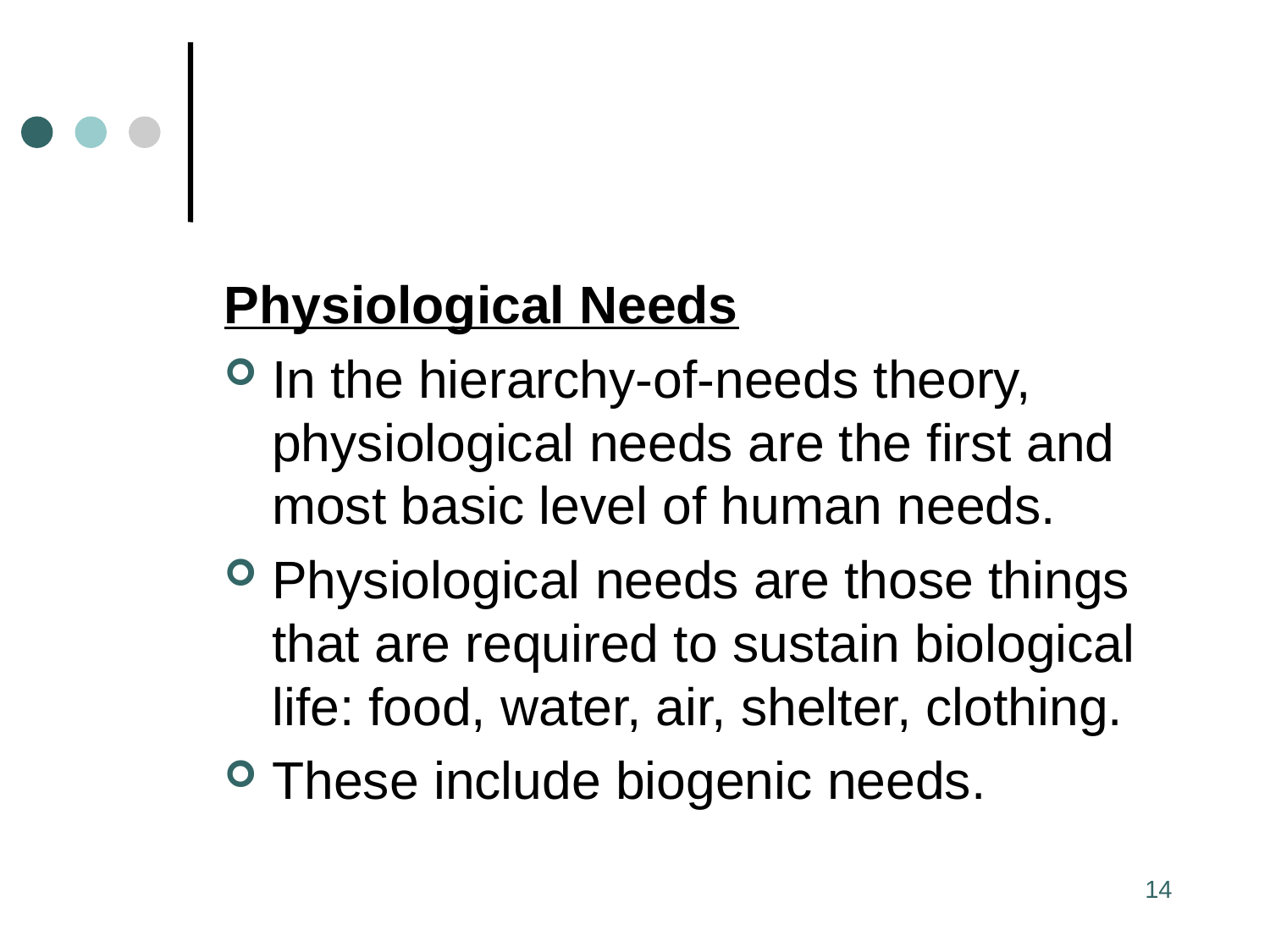

#
Physiological Needs
In the hierarchy-of-needs theory, physiological needs are the first and most basic level of human needs.
Physiological needs are those things that are required to sustain biological life: food, water, air, shelter, clothing.
These include biogenic needs.
14